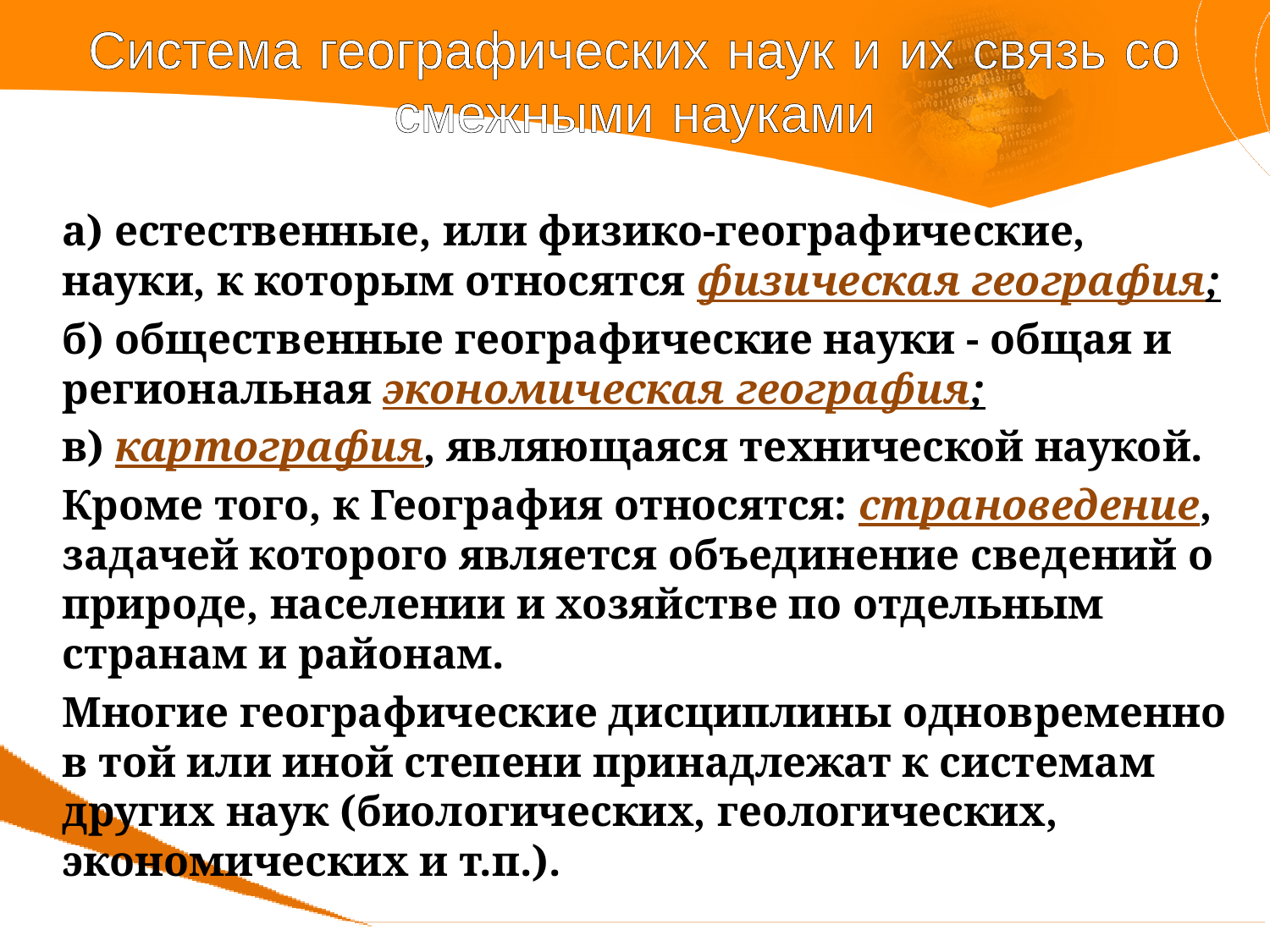

# Система географических наук и их связь со смежными науками
а) естественные, или физико-географические, науки, к которым относятся физическая география;
б) общественные географические науки - общая и региональная экономическая география;
в) картография, являющаяся технической наукой.
Кроме того, к География относятся: страноведение, задачей которого является объединение сведений о природе, населении и хозяйстве по отдельным странам и районам.
Многие географические дисциплины одновременно в той или иной степени принадлежат к системам других наук (биологических, геологических, экономических и т.п.).